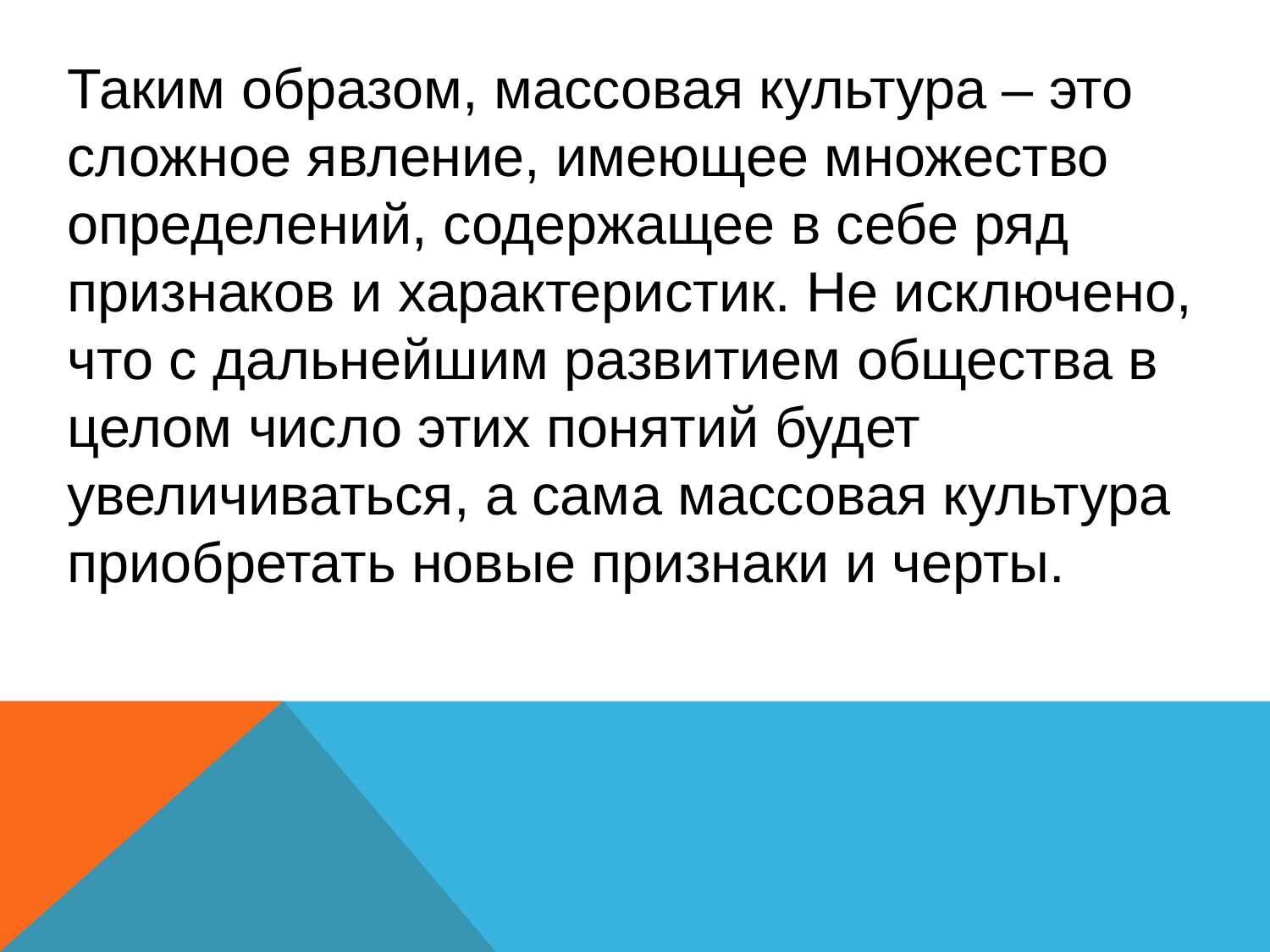

Таким образом, массовая культура – это сложное явление, имеющее множество определений, содержащее в себе ряд признаков и характеристик. Не исключено, что с дальнейшим развитием общества в целом число этих понятий будет увеличиваться, а сама массовая культура приобретать новые признаки и черты.